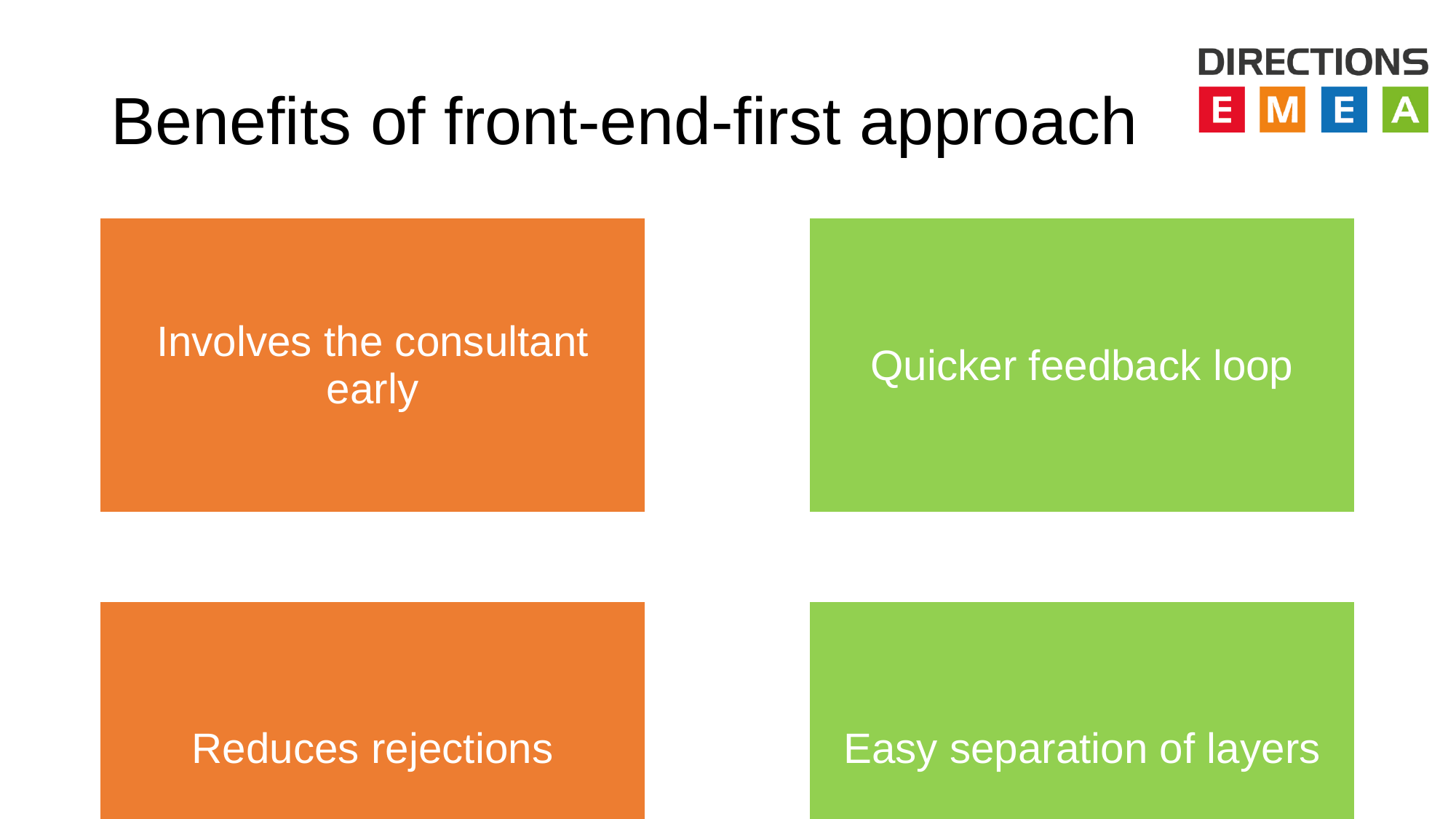

# Benefits of front-end-first approach
Involves the consultant early
Quicker feedback loop
Reduces rejections
Easy separation of layers